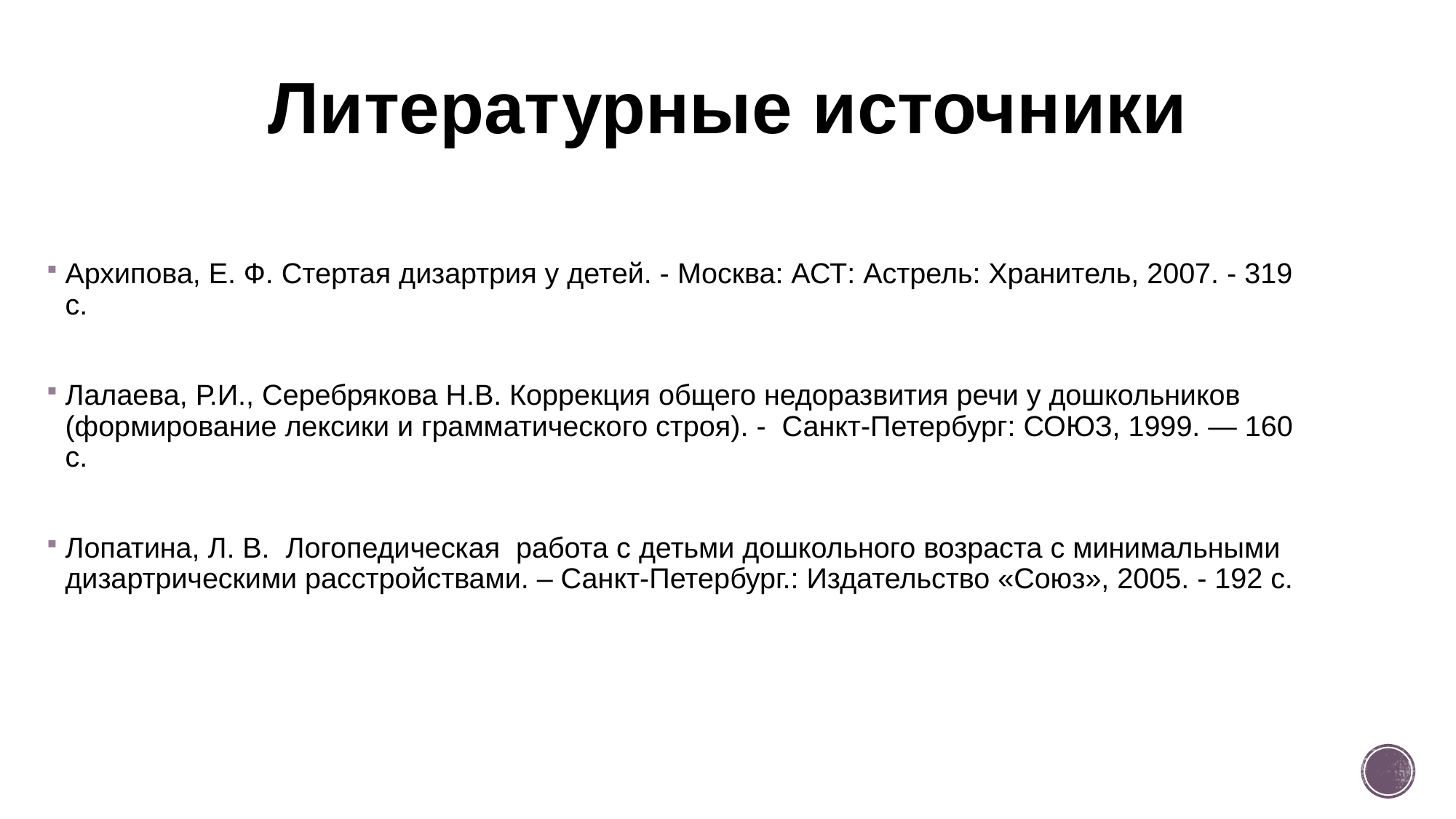

# Литературные источники
Архипова, Е. Ф. Стертая дизартрия у детей. - Москва: АСТ: Астрель: Хранитель, 2007. - 319 с.

Лалаева, Р.И., Серебрякова Н.В. Коррекция общего недоразвития речи у дошкольников (формирование лексики и грамматического строя). -  Санкт-Петербург: СОЮЗ, 1999. — 160 с.

Лопатина, Л. В.  Логопедическая  работа с детьми дошкольного возраста с минимальными дизартрическими расстройствами. – Санкт-Петербург.: Издательство «Союз», 2005. - 192 с.